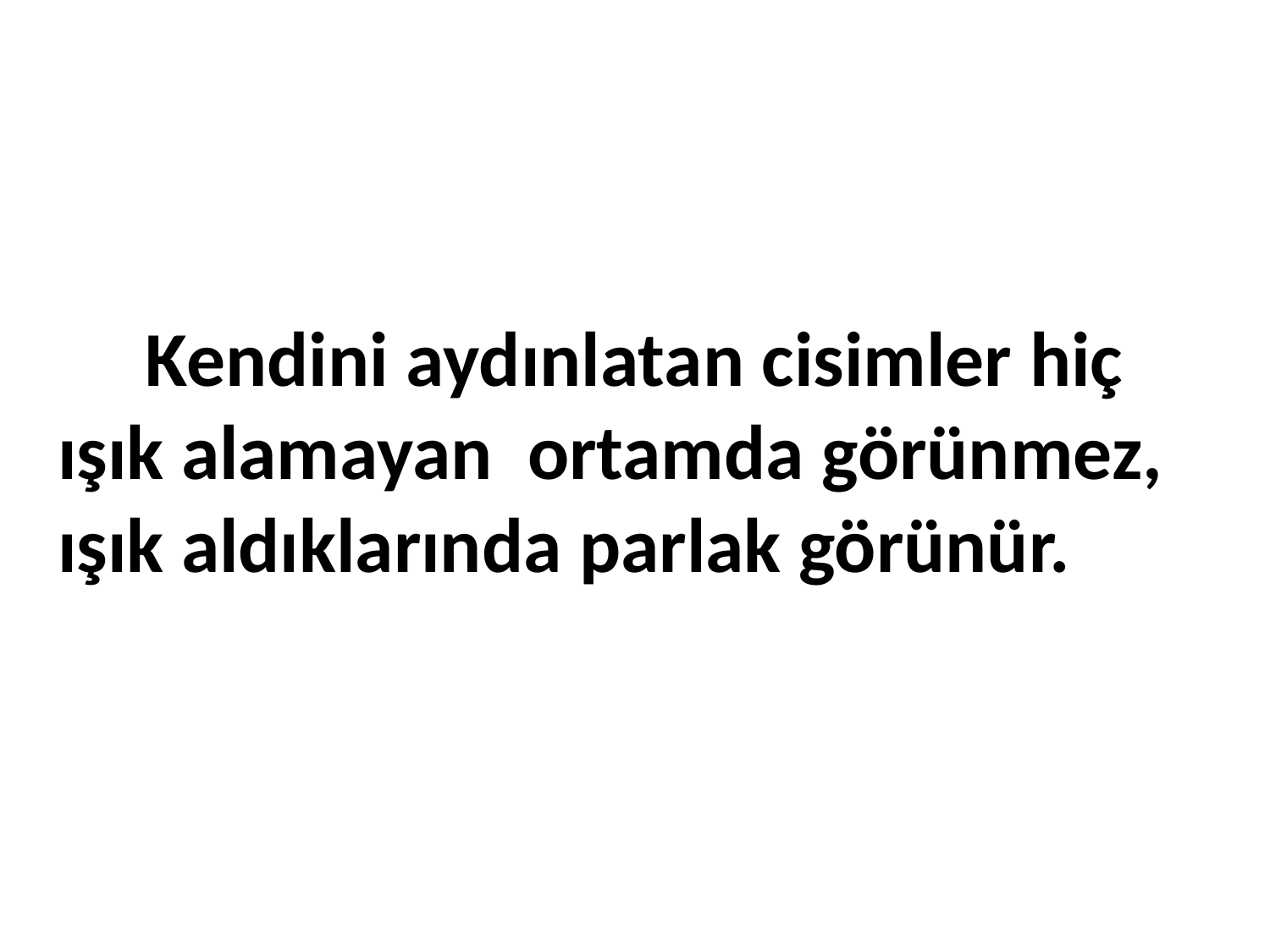

# Kendini aydınlatan cisimler hiç ışık alamayan  ortamda görünmez, ışık aldıklarında parlak görünür.